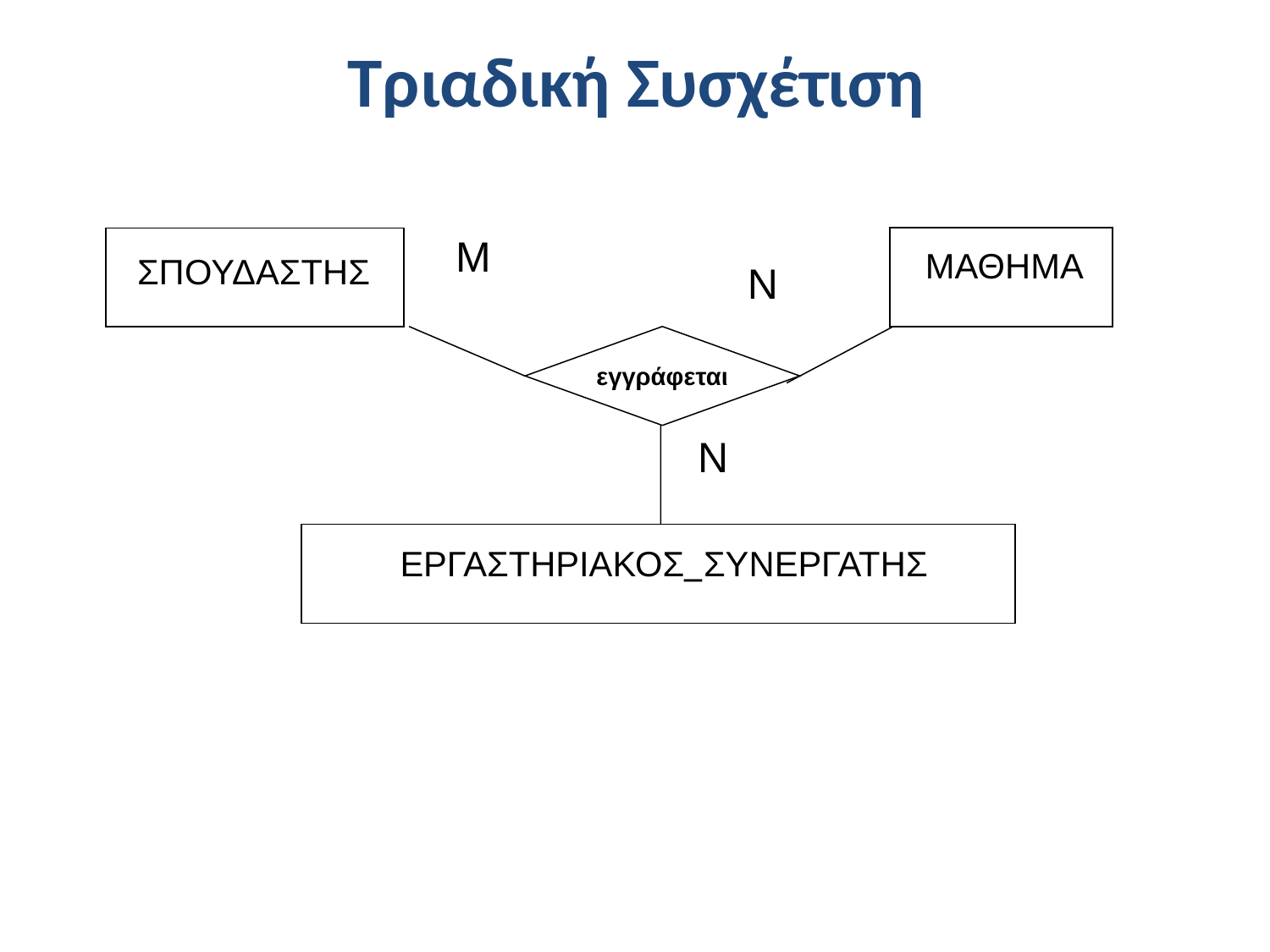

# Τριαδική Συσχέτιση
Μ

ΜΑΘΗΜΑ

ΣΠΟΥΔΑΣΤΗΣ
Ν
εγγράφεται

Ν

ΕΡΓΑΣΤΗΡΙΑΚΟΣ_ΣΥΝΕΡΓΑΤΗΣ